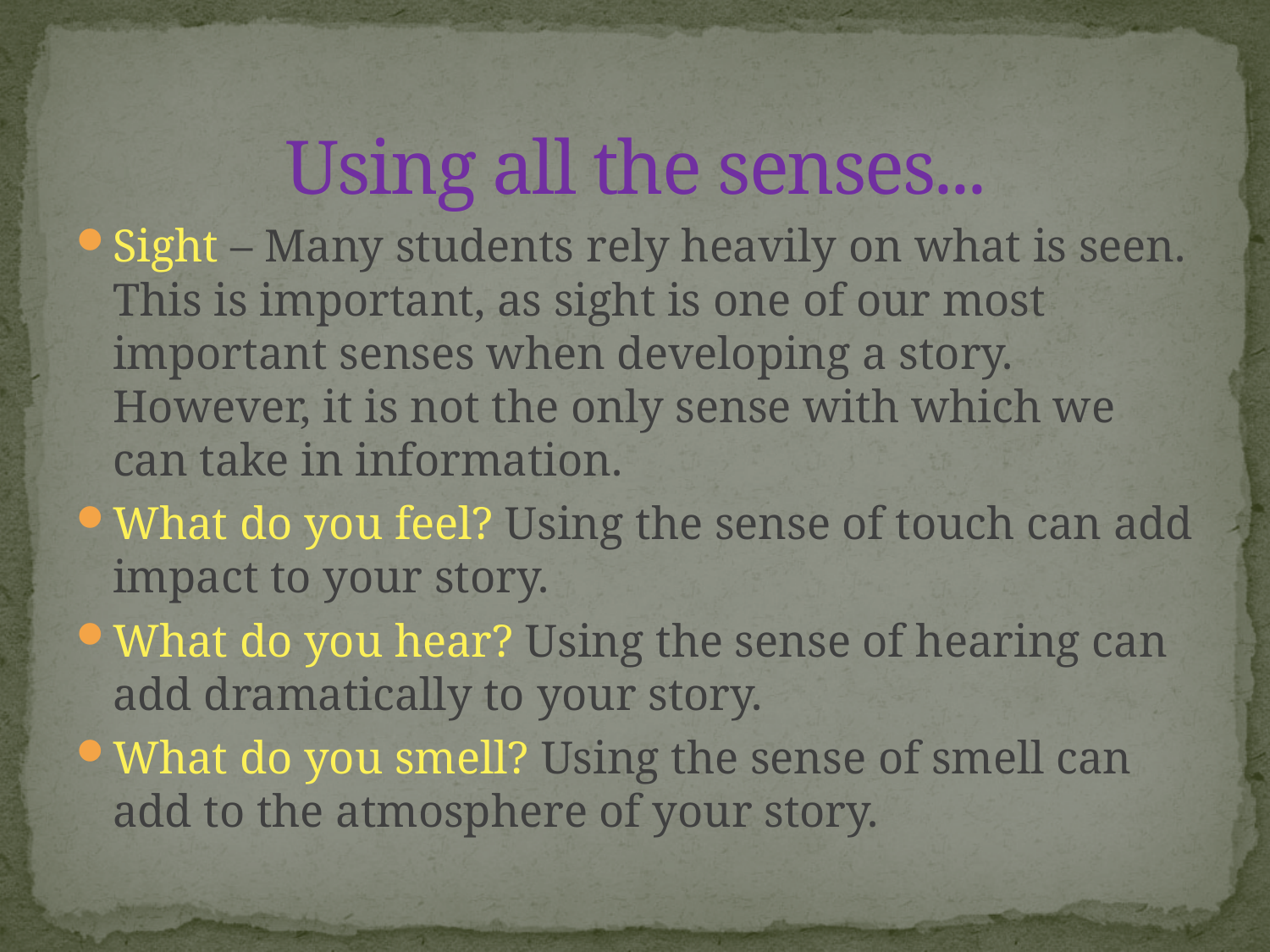

# Using all the senses...
Sight – Many students rely heavily on what is seen. This is important, as sight is one of our most important senses when developing a story. However, it is not the only sense with which we can take in information.
What do you feel? Using the sense of touch can add impact to your story.
What do you hear? Using the sense of hearing can add dramatically to your story.
What do you smell? Using the sense of smell can add to the atmosphere of your story.